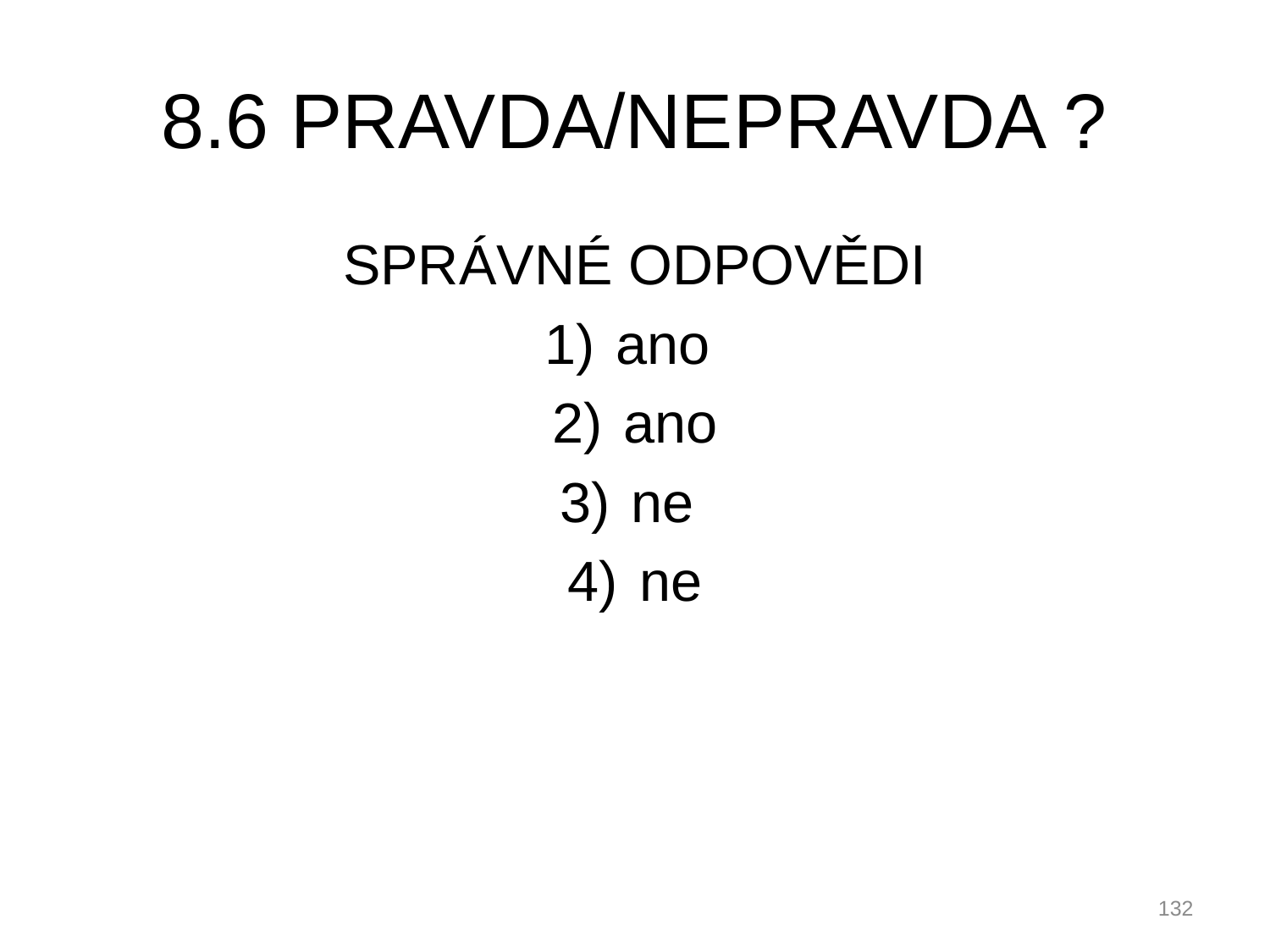

# 8.6 PRAVDA/NEPRAVDA ?
SPRÁVNÉ ODPOVĚDI
ano
ano
ne
ne

132